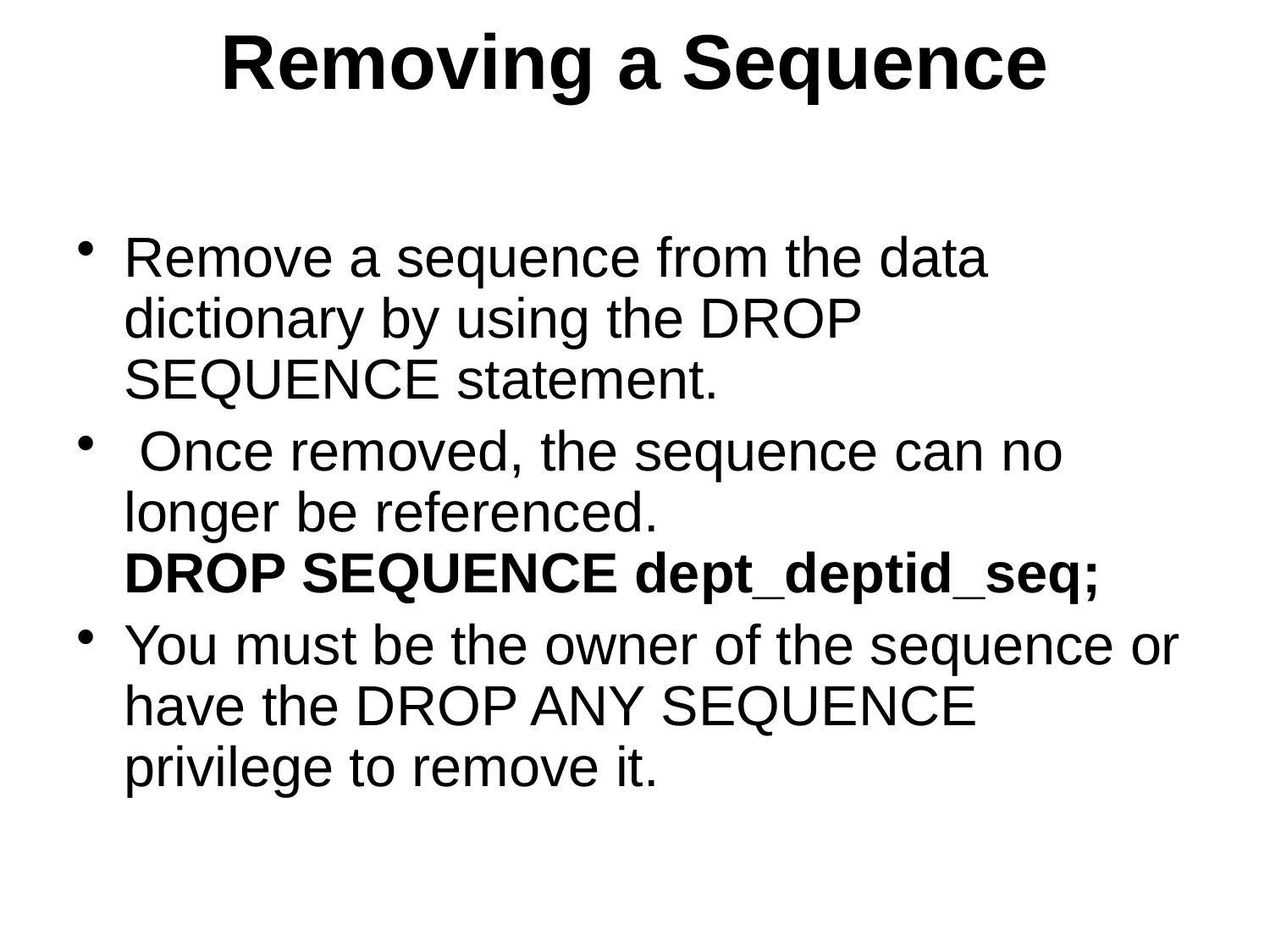

# Removing a Sequence
Remove a sequence from the data dictionary by using the DROP SEQUENCE statement.
 Once removed, the sequence can no longer be referenced.
DROP SEQUENCE dept_deptid_seq;
You must be the owner of the sequence or have the DROP ANY SEQUENCE privilege to remove it.